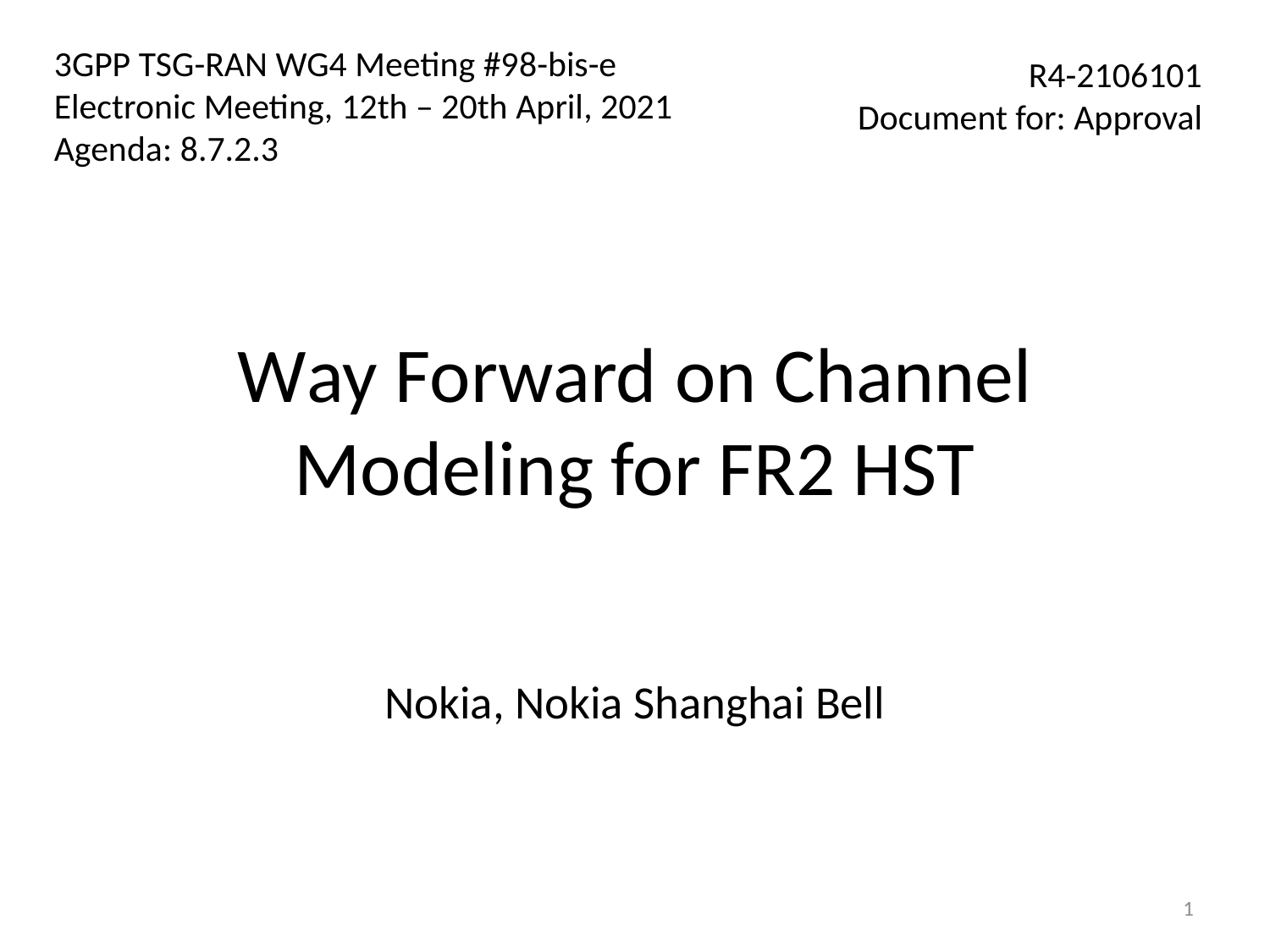

3GPP TSG-RAN WG4 Meeting #98-bis-e
Electronic Meeting, 12th – 20th April, 2021
Agenda: 8.7.2.3
R4-2106101
Document for: Approval
# Way Forward on Channel Modeling for FR2 HST
Nokia, Nokia Shanghai Bell
1